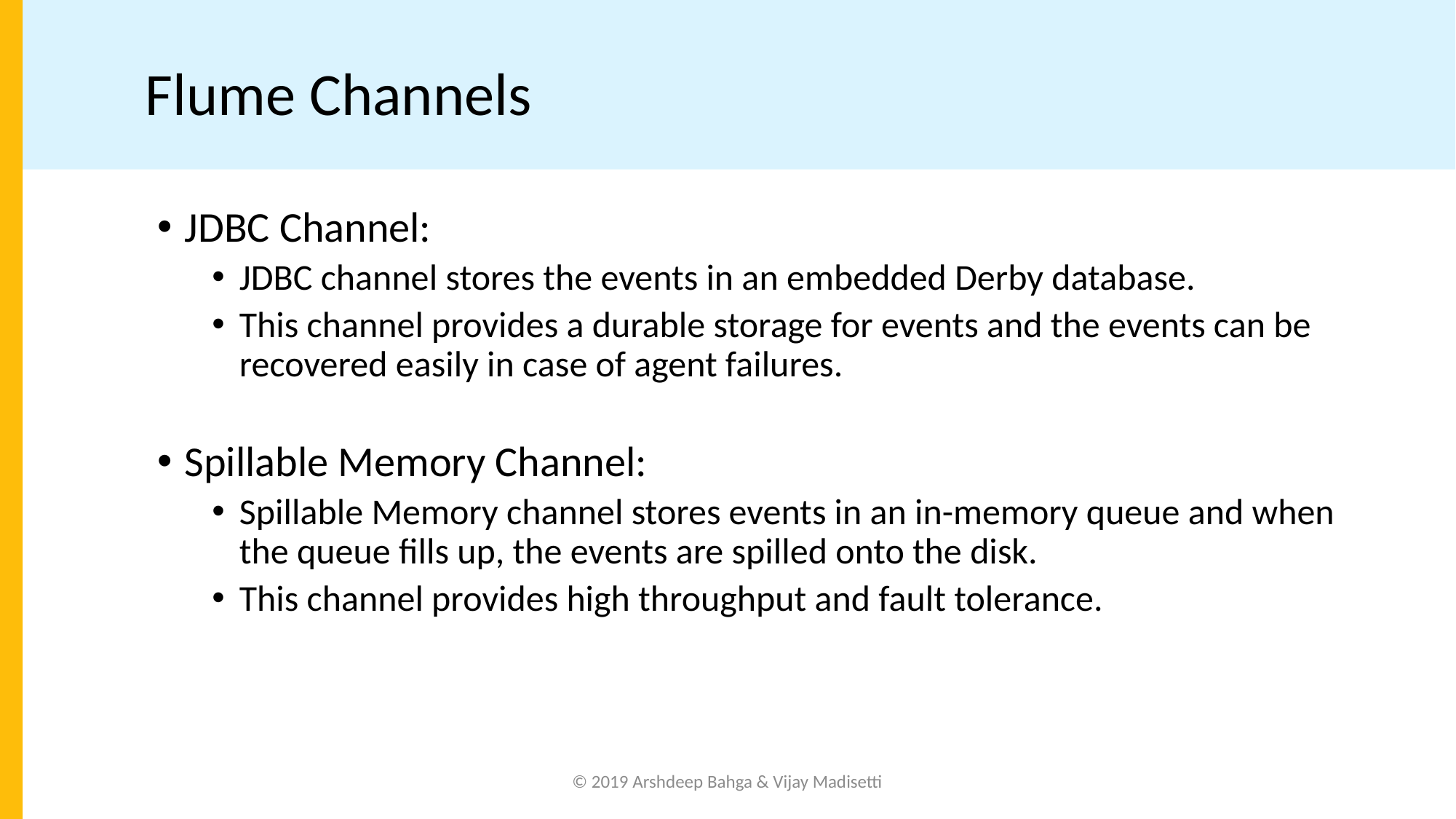

# Flume Channels
JDBC Channel:
JDBC channel stores the events in an embedded Derby database.
This channel provides a durable storage for events and the events can be recovered easily in case of agent failures.

Spillable Memory Channel:
Spillable Memory channel stores events in an in-memory queue and when the queue fills up, the events are spilled onto the disk.
This channel provides high throughput and fault tolerance.
© 2019 Arshdeep Bahga & Vijay Madisetti